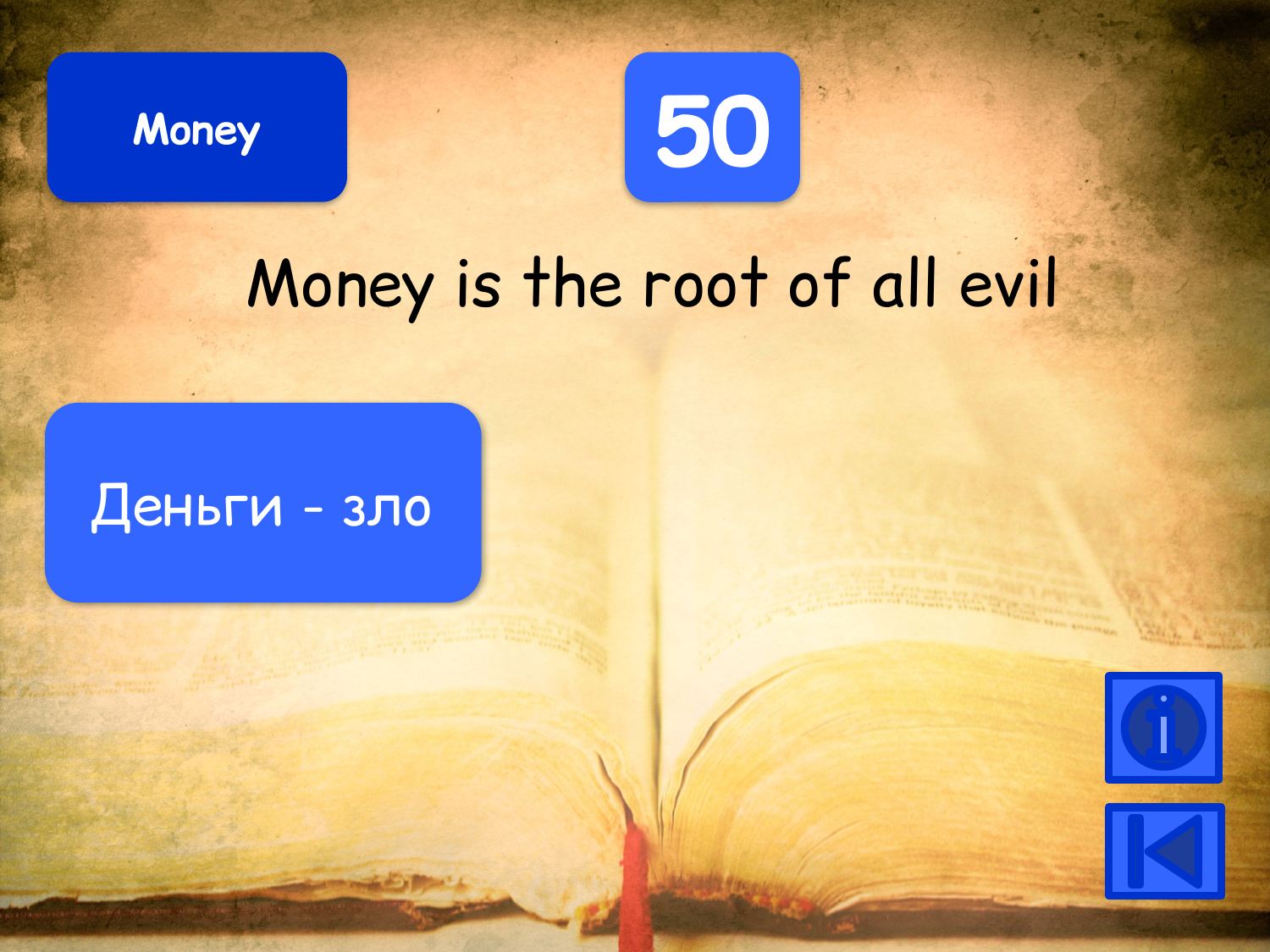

Money
50
Money is the root of all evil
Деньги - зло